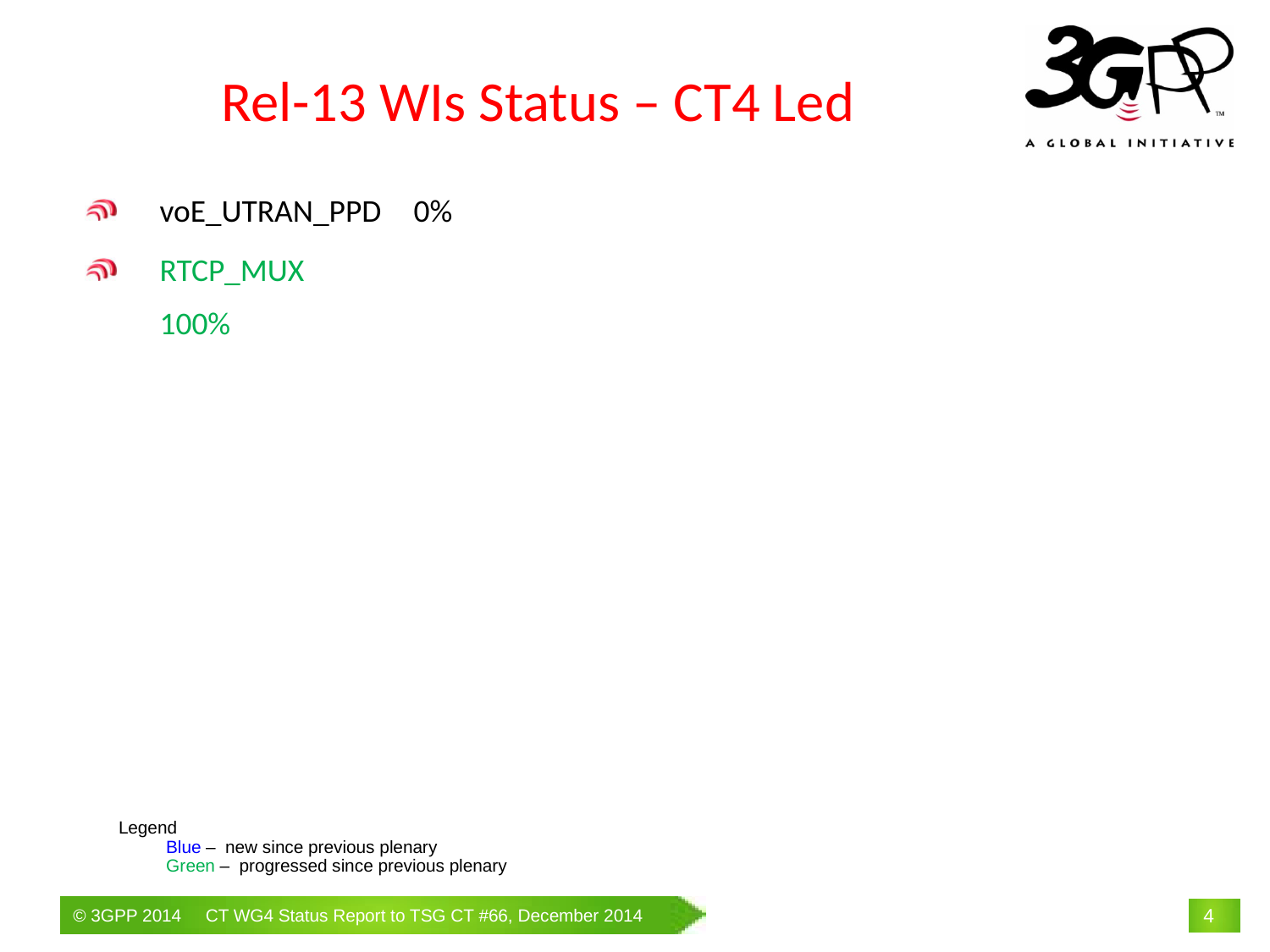

Rel-13 WIs Status – CT4 Led

voE_UTRAN_PPD	0%
RTCP_MUX		100%
Legend
Blue –  new since previous plenary
	Green –  progressed since previous plenary